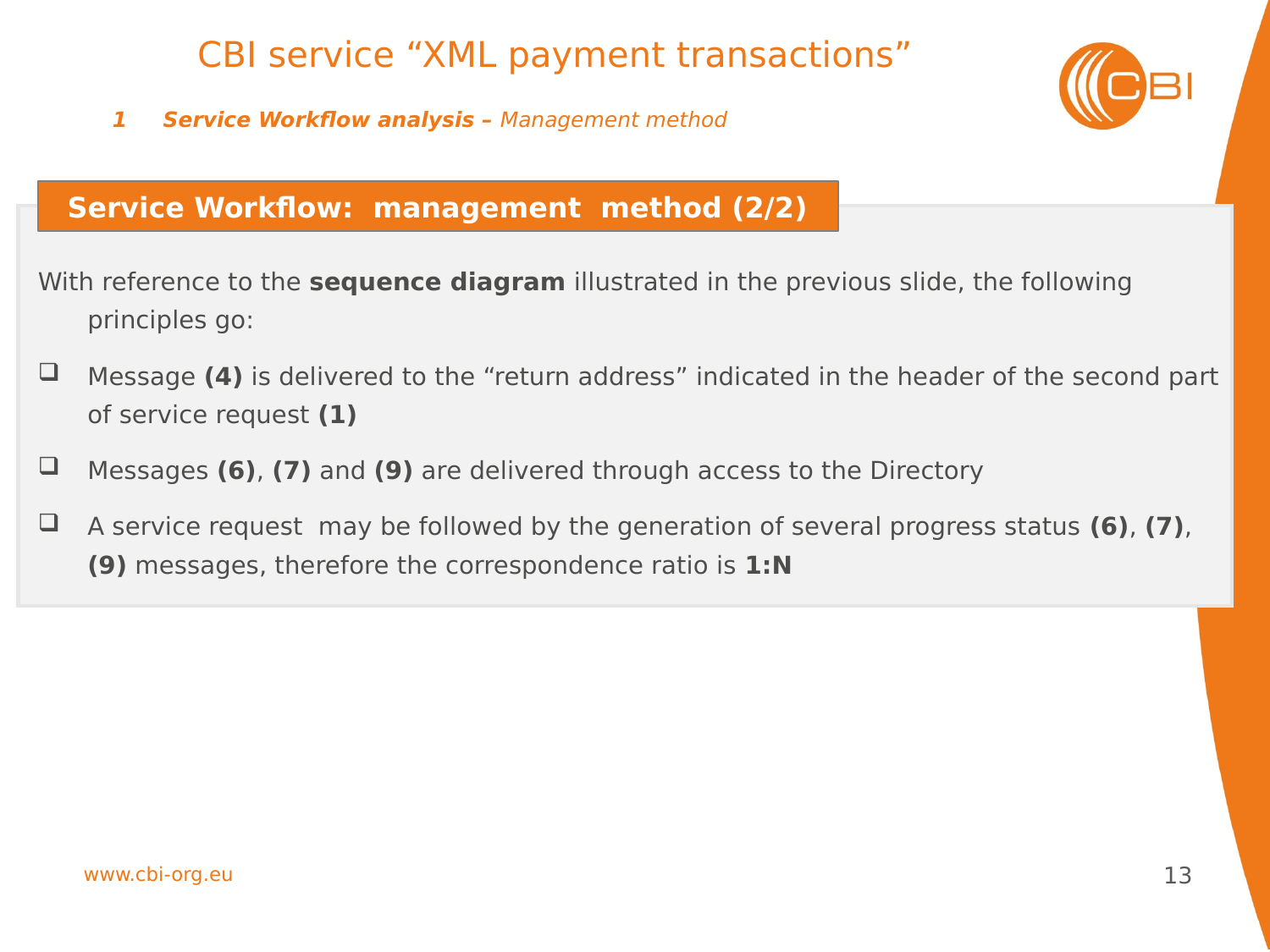

CBI service “XML payment transactions”
1	 Service Workflow analysis – Management method
Service Workflow:  management  method (2/2)

With reference to the sequence diagram illustrated in the previous slide, the following principles go:
Message (4) is delivered to the “return address” indicated in the header of the second part of service request (1)
Messages (6), (7) and (9) are delivered through access to the Directory
A service request  may be followed by the generation of several progress status (6), (7), (9) messages, therefore the correspondence ratio is 1:N